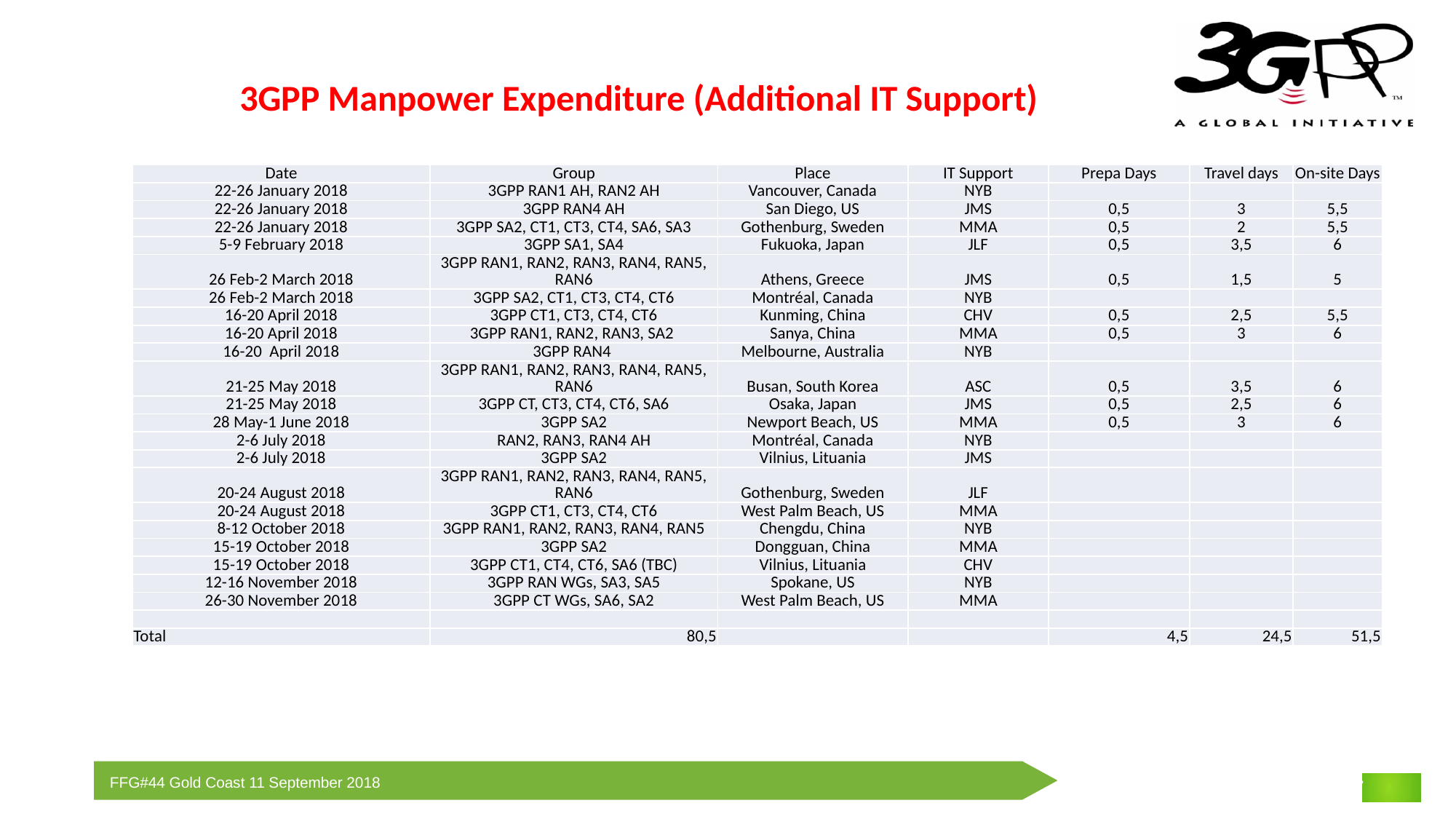

# 3GPP Manpower Expenditure (Additional IT Support)

| Date | Group | Place | IT Support | Prepa Days | Travel days | On-site Days |
| --- | --- | --- | --- | --- | --- | --- |
| 22-26 January 2018 | 3GPP RAN1 AH, RAN2 AH | Vancouver, Canada | NYB |  |  |  |
| 22-26 January 2018 | 3GPP RAN4 AH | San Diego, US | JMS | 0,5 | 3 | 5,5 |
| 22-26 January 2018 | 3GPP SA2, CT1, CT3, CT4, SA6, SA3 | Gothenburg, Sweden | MMA | 0,5 | 2 | 5,5 |
| 5-9 February 2018 | 3GPP SA1, SA4 | Fukuoka, Japan | JLF | 0,5 | 3,5 | 6 |
| 26 Feb-2 March 2018 | 3GPP RAN1, RAN2, RAN3, RAN4, RAN5, RAN6 | Athens, Greece | JMS | 0,5 | 1,5 | 5 |
| 26 Feb-2 March 2018 | 3GPP SA2, CT1, CT3, CT4, CT6 | Montréal, Canada | NYB |  |  |  |
| 16-20 April 2018 | 3GPP CT1, CT3, CT4, CT6 | Kunming, China | CHV | 0,5 | 2,5 | 5,5 |
| 16-20 April 2018 | 3GPP RAN1, RAN2, RAN3, SA2 | Sanya, China | MMA | 0,5 | 3 | 6 |
| 16-20 April 2018 | 3GPP RAN4 | Melbourne, Australia | NYB |  |  |  |
| 21-25 May 2018 | 3GPP RAN1, RAN2, RAN3, RAN4, RAN5, RAN6 | Busan, South Korea | ASC | 0,5 | 3,5 | 6 |
| 21-25 May 2018 | 3GPP CT, CT3, CT4, CT6, SA6 | Osaka, Japan | JMS | 0,5 | 2,5 | 6 |
| 28 May-1 June 2018 | 3GPP SA2 | Newport Beach, US | MMA | 0,5 | 3 | 6 |
| 2-6 July 2018 | RAN2, RAN3, RAN4 AH | Montréal, Canada | NYB |  |  |  |
| 2-6 July 2018 | 3GPP SA2 | Vilnius, Lituania | JMS |  |  |  |
| 20-24 August 2018 | 3GPP RAN1, RAN2, RAN3, RAN4, RAN5, RAN6 | Gothenburg, Sweden | JLF |  |  |  |
| 20-24 August 2018 | 3GPP CT1, CT3, CT4, CT6 | West Palm Beach, US | MMA |  |  |  |
| 8-12 October 2018 | 3GPP RAN1, RAN2, RAN3, RAN4, RAN5 | Chengdu, China | NYB |  |  |  |
| 15-19 October 2018 | 3GPP SA2 | Dongguan, China | MMA |  |  |  |
| 15-19 October 2018 | 3GPP CT1, CT4, CT6, SA6 (TBC) | Vilnius, Lituania | CHV |  |  |  |
| 12-16 November 2018 | 3GPP RAN WGs, SA3, SA5 | Spokane, US | NYB |  |  |  |
| 26-30 November 2018 | 3GPP CT WGs, SA6, SA2 | West Palm Beach, US | MMA |  |  |  |
|  |  |  |  |  |  |  |
| Total | 80,5 |  |  | 4,5 | 24,5 | 51,5 |